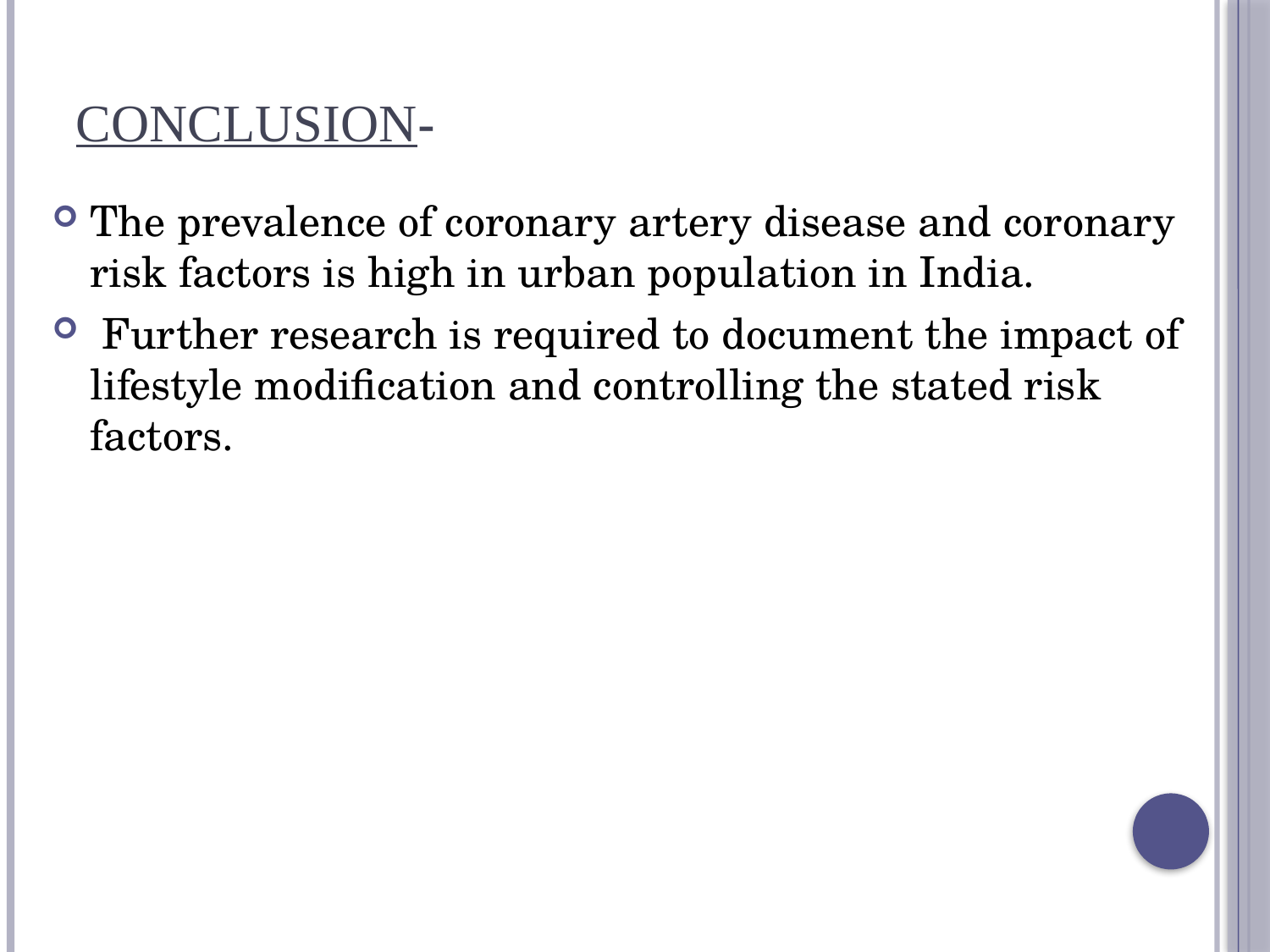

# Conclusion-
The prevalence of coronary artery disease and coronary risk factors is high in urban population in India.
 Further research is required to document the impact of lifestyle modification and controlling the stated risk factors.